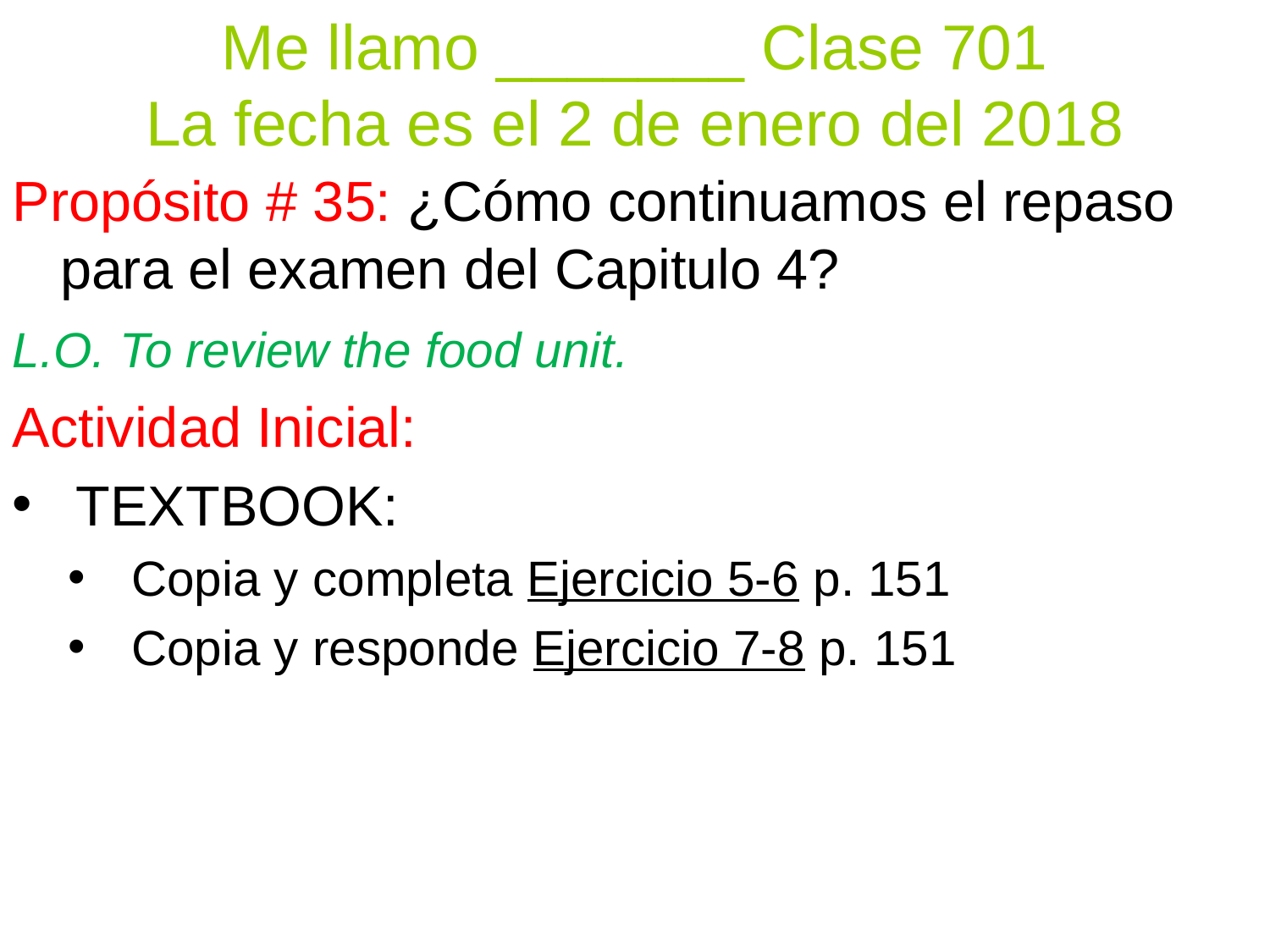

Me llamo _______ Clase 701
La fecha es el 2 de enero del 2018
Propósito # 35: ¿Cómo continuamos el repaso para el examen del Capitulo 4?
L.O. To review the food unit.
Actividad Inicial:
TEXTBOOK:
Copia y completa Ejercicio 5-6 p. 151
Copia y responde Ejercicio 7-8 p. 151